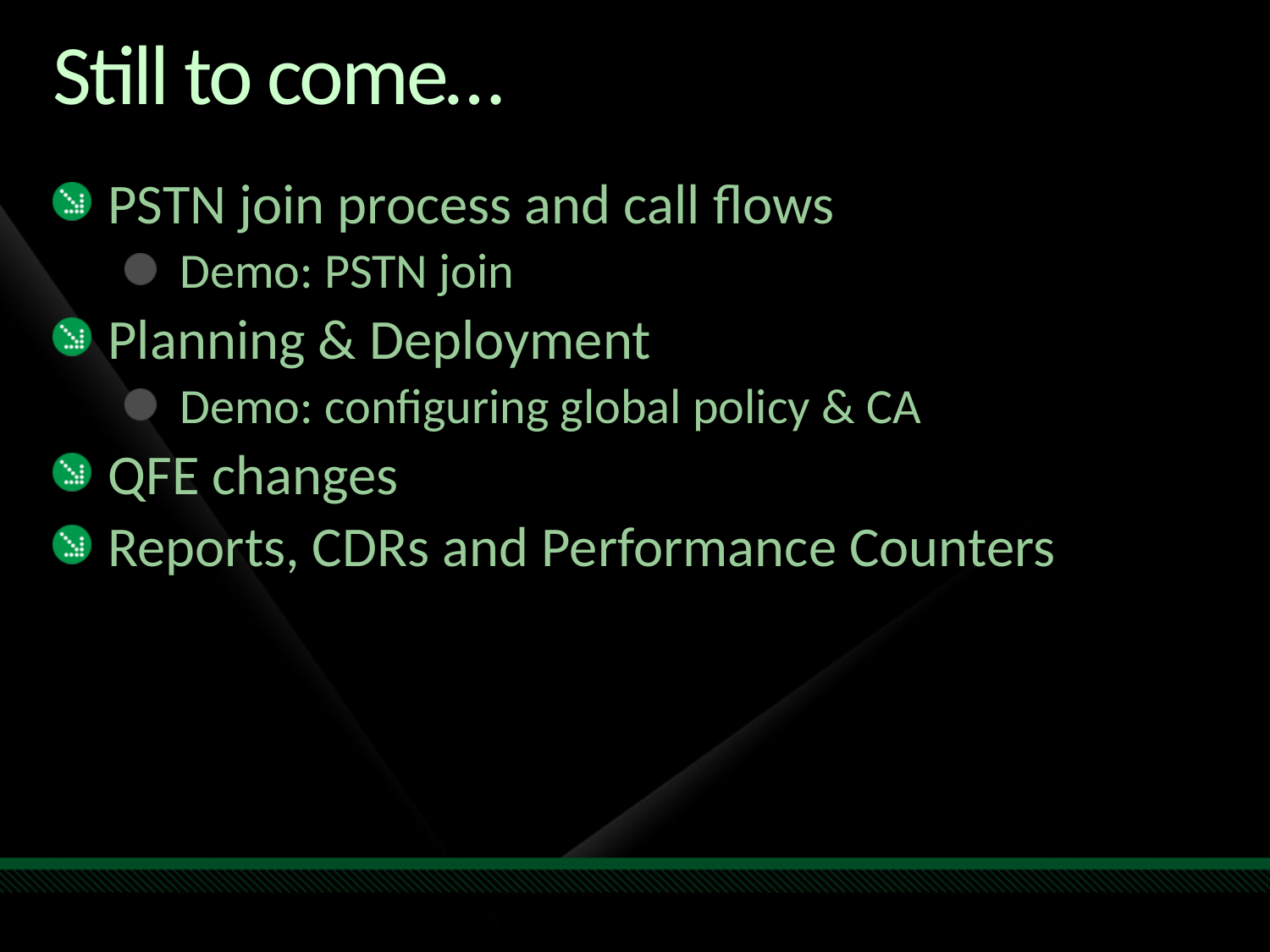

# Still to come…
PSTN join process and call flows
Demo: PSTN join
Planning & Deployment
Demo: configuring global policy & CA
QFE changes
Reports, CDRs and Performance Counters